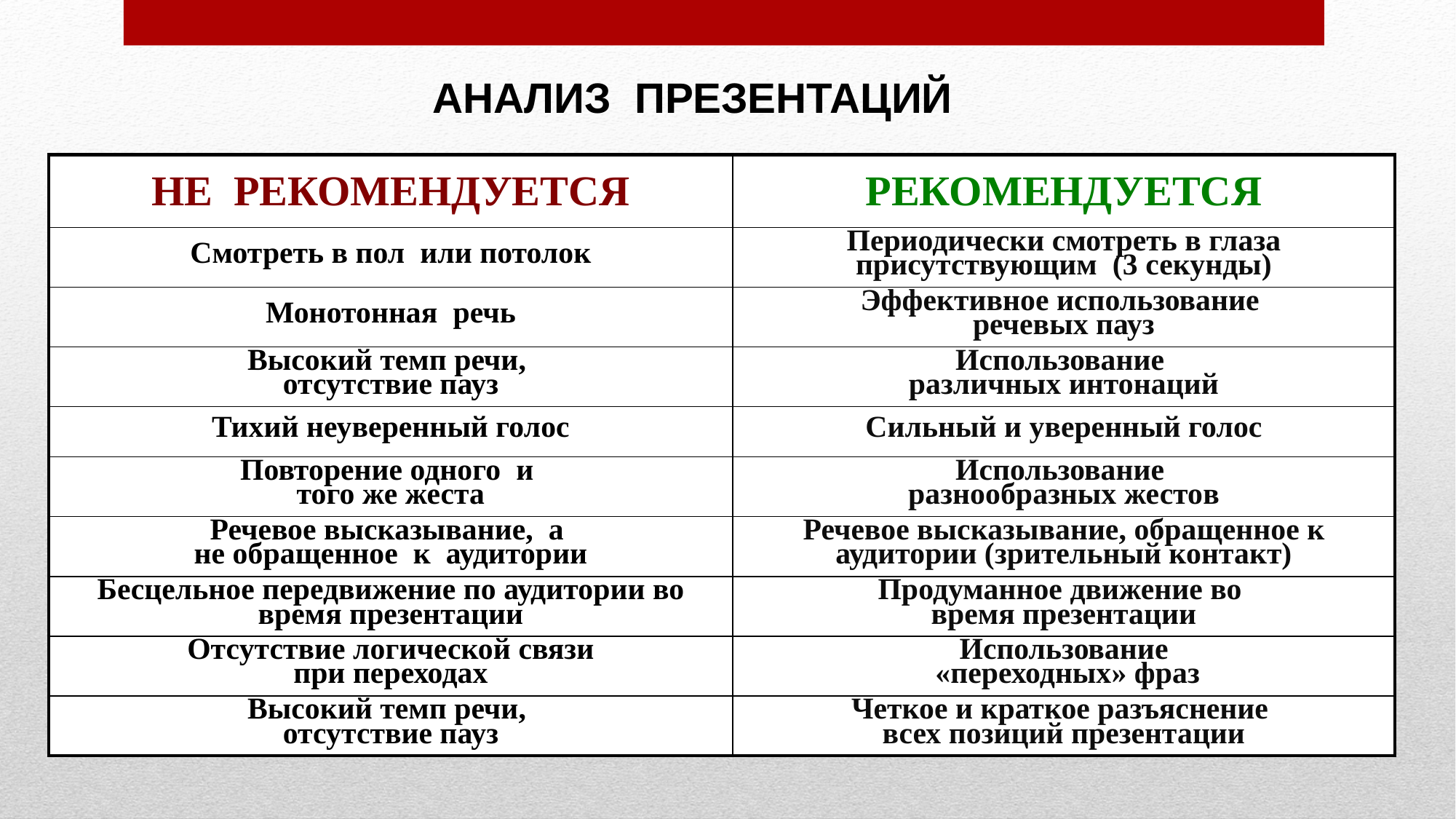

АНАЛИЗ  ПРЕЗЕНТАЦИЙ
| НЕ РЕКОМЕНДУЕТСЯ | РЕКОМЕНДУЕТСЯ |
| --- | --- |
| Смотреть в пол или потолок | Периодически смотреть в глаза присутствующим (3 секунды) |
| Монотонная речь | Эффективное использование речевых пауз |
| Высокий темп речи, отсутствие пауз | Использование различных интонаций |
| Тихий неуверенный голос | Сильный и уверенный голос |
| Повторение одного и того же жеста | Использование разнообразных жестов |
| Речевое высказывание, а не обращенное к аудитории | Речевое высказывание, обращенное к аудитории (зрительный контакт) |
| Бесцельное передвижение по аудитории во время презентации | Продуманное движение во время презентации |
| Отсутствие логической связи при переходах | Использование «переходных» фраз |
| Высокий темп речи, отсутствие пауз | Четкое и краткое разъяснение всех позиций презентации |